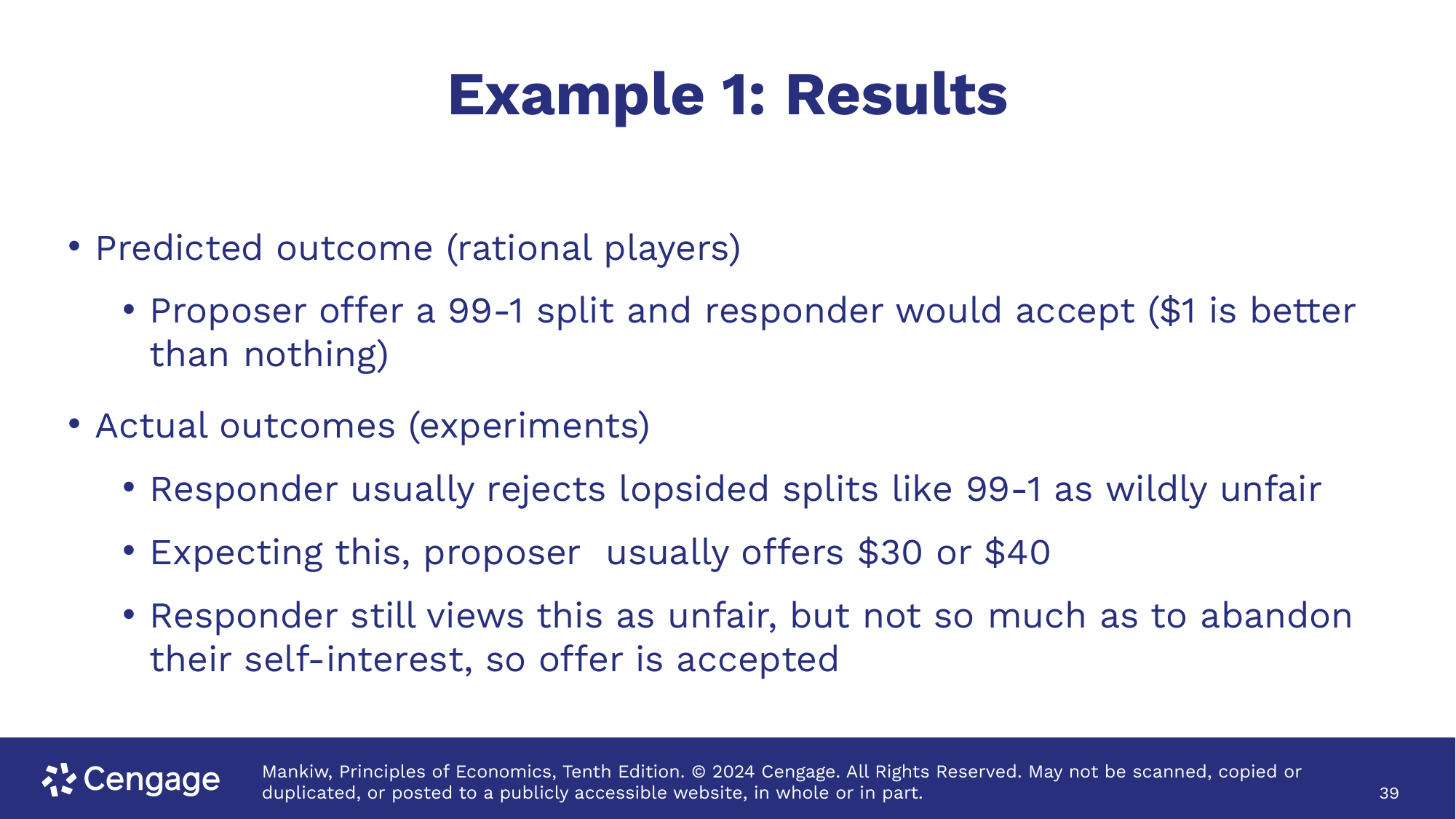

# Example 1: Results
Predicted outcome (rational players)
Proposer offer a 99-1 split and responder would accept ($1 is better than nothing)
Actual outcomes (experiments)
Responder usually rejects lopsided splits like 99-1 as wildly unfair
Expecting this, proposer  usually offers $30 or $40
Responder still views this as unfair, but not so much as to abandon their self-interest, so offer is accepted